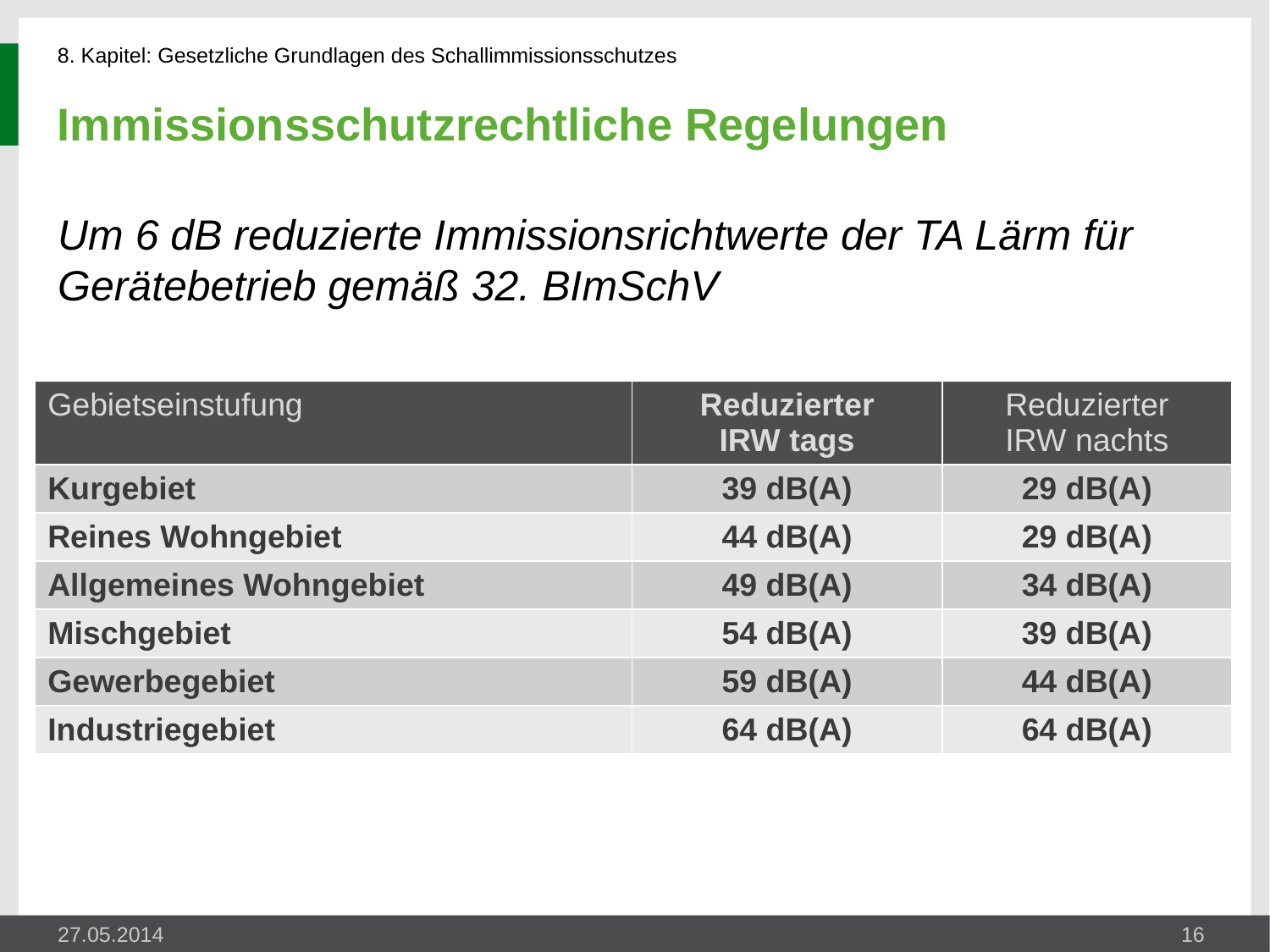

# Immissionsschutzrechtliche Regelungen
Um 6 dB reduzierte Immissionsrichtwerte der TA Lärm für Gerätebetrieb gemäß 32. BImSchV
| Gebietseinstufung | Reduzierter IRW tags | Reduzierter IRW nachts |
| --- | --- | --- |
| Kurgebiet | 39 dB(A) | 29 dB(A) |
| Reines Wohngebiet | 44 dB(A) | 29 dB(A) |
| Allgemeines Wohngebiet | 49 dB(A) | 34 dB(A) |
| Mischgebiet | 54 dB(A) | 39 dB(A) |
| Gewerbegebiet | 59 dB(A) | 44 dB(A) |
| Industriegebiet | 64 dB(A) | 64 dB(A) |
27.05.2014
16